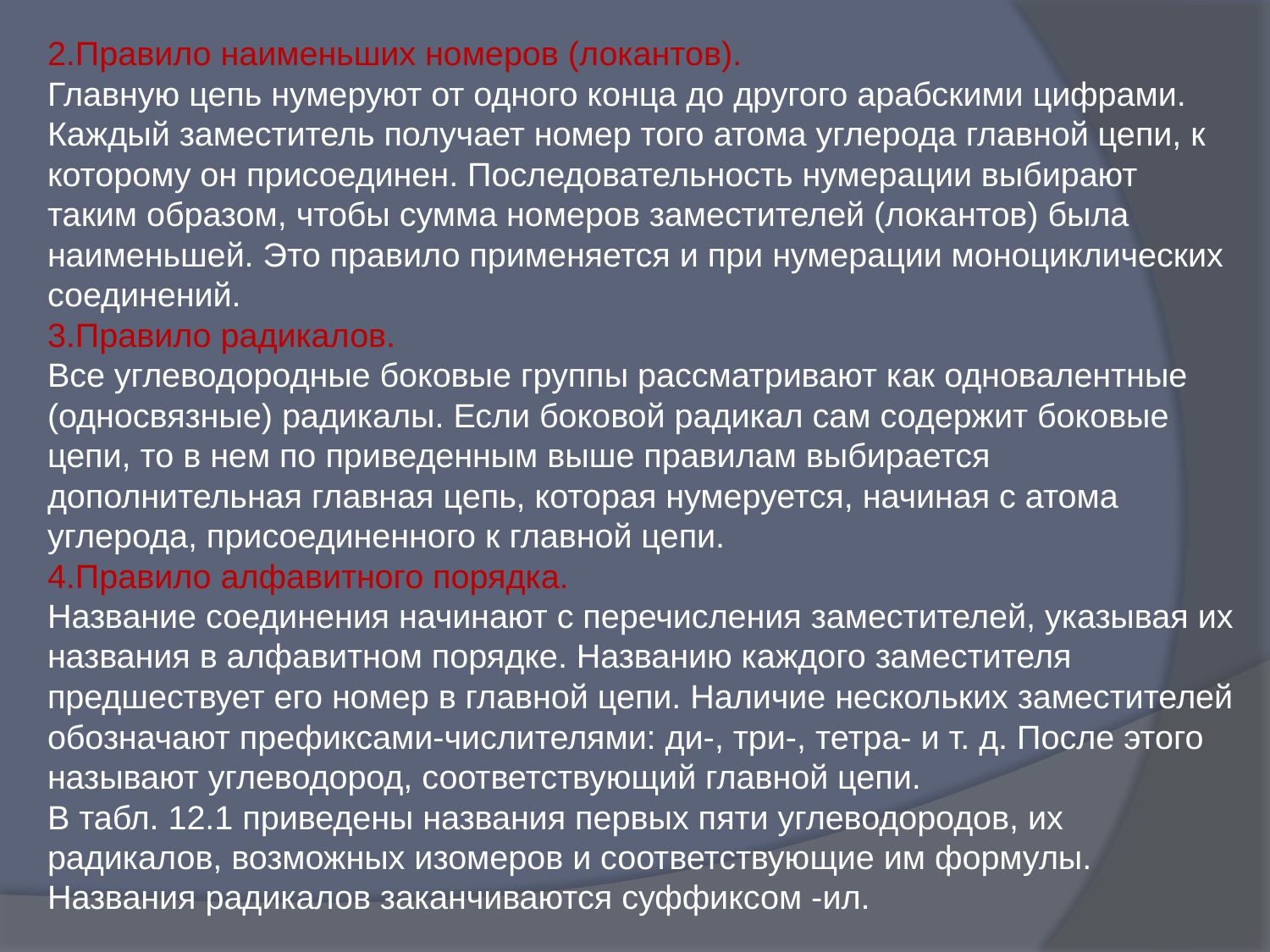

2.Правило наименьших номеров (локантов).
Главную цепь нумеруют от одного конца до другого арабскими цифрами. Каждый заместитель получает номер того атома углерода главной цепи, к которому он присоединен. Последовательность нумерации выбирают таким образом, чтобы сумма номеров заместителей (локантов) была наименьшей. Это правило применяется и при нумерации моноциклических соединений.
3.Правило радикалов.
Все углеводородные боковые группы рассматривают как одновалентные (односвязные) радикалы. Если боковой радикал сам содержит боковые цепи, то в нем по приведенным выше правилам выбирается дополнительная главная цепь, которая нумеруется, начиная с атома углерода, присоединенного к главной цепи.
4.Правило алфавитного порядка.
Название соединения начинают с перечисления заместителей, указывая их названия в алфавитном порядке. Названию каждого заместителя предшествует его номер в главной цепи. Наличие нескольких заместителей обозначают префиксами-числителями: ди-, три-, тетра- и т. д. После этого называют углеводород, соответствующий главной цепи.
В табл. 12.1 приведены названия первых пяти углеводородов, их радикалов, возможных изомеров и соответствующие им формулы. Названия радикалов заканчиваются суффиксом -ил.